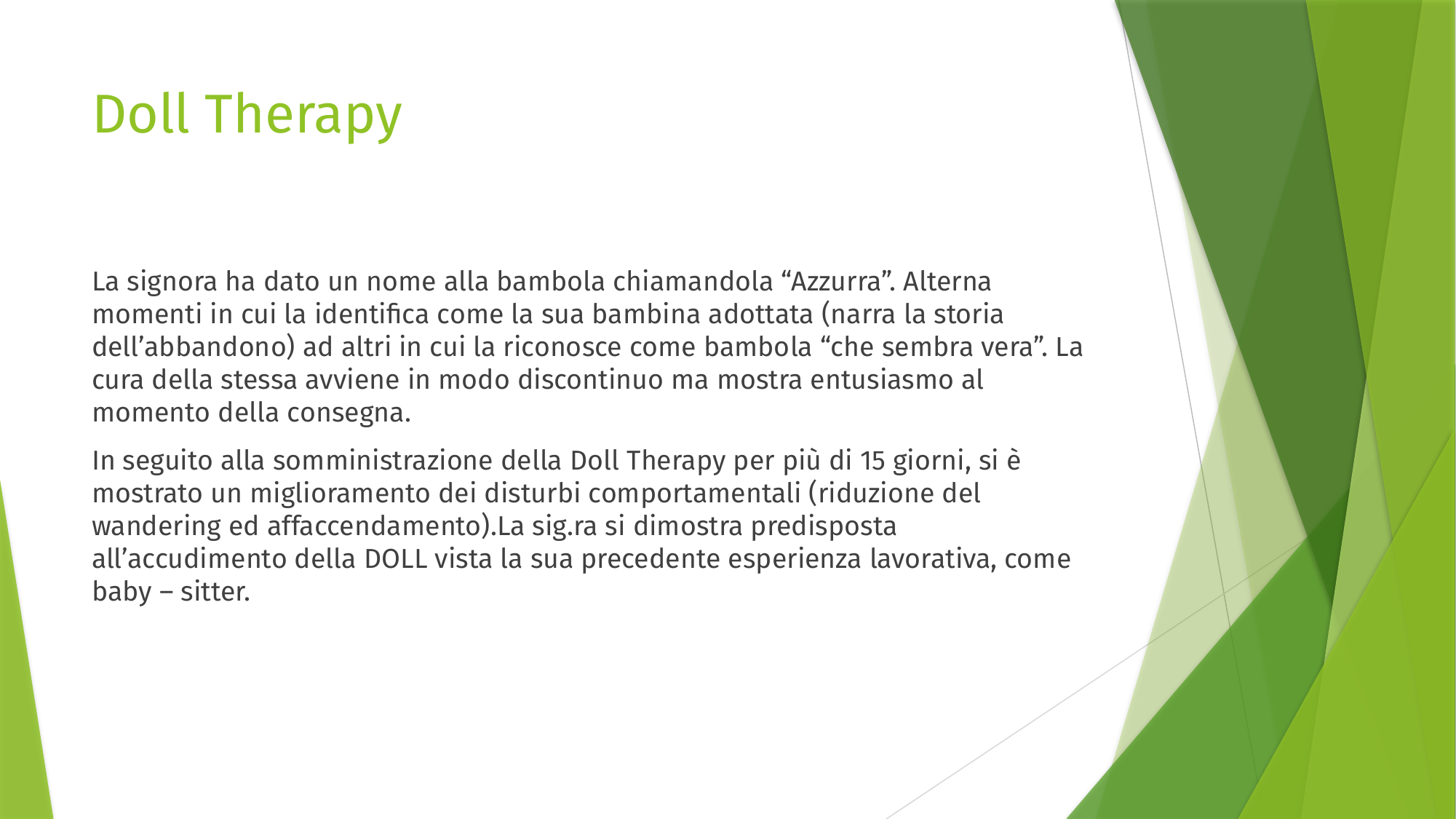

# Doll Therapy
La signora ha dato un nome alla bambola chiamandola “Azzurra”. Alterna momenti in cui la identifica come la sua bambina adottata (narra la storia dell’abbandono) ad altri in cui la riconosce come bambola “che sembra vera”. La cura della stessa avviene in modo discontinuo ma mostra entusiasmo al momento della consegna.
In seguito alla somministrazione della Doll Therapy per più di 15 giorni, si è mostrato un miglioramento dei disturbi comportamentali (riduzione del wandering ed affaccendamento).La sig.ra si dimostra predisposta all’accudimento della DOLL vista la sua precedente esperienza lavorativa, come baby – sitter.